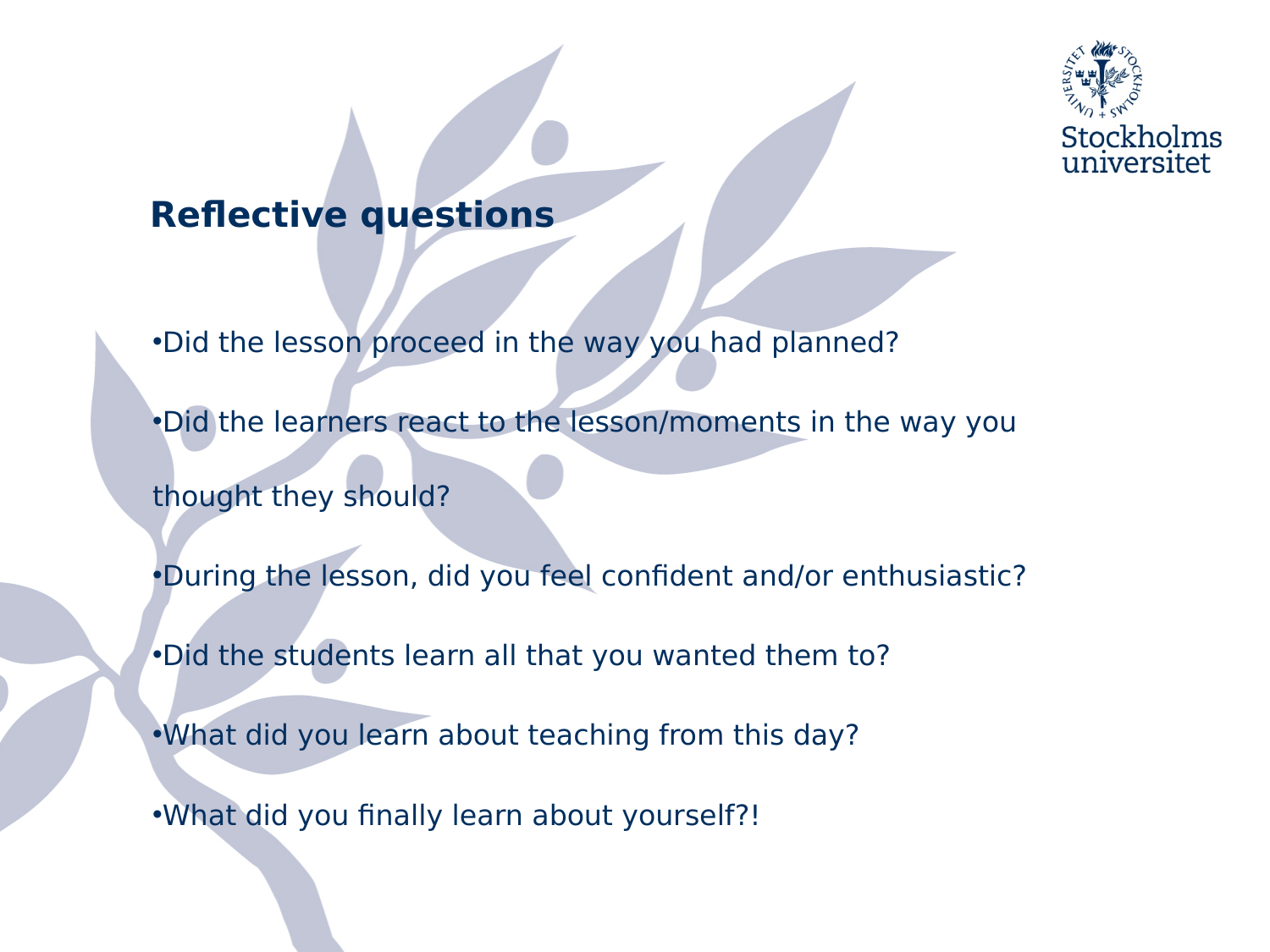

# Reflective questions
Did the lesson proceed in the way you had planned?
Did the learners react to the lesson/moments in the way you thought they should?
During the lesson, did you feel confident and/or enthusiastic?
Did the students learn all that you wanted them to?
What did you learn about teaching from this day?
What did you finally learn about yourself?!